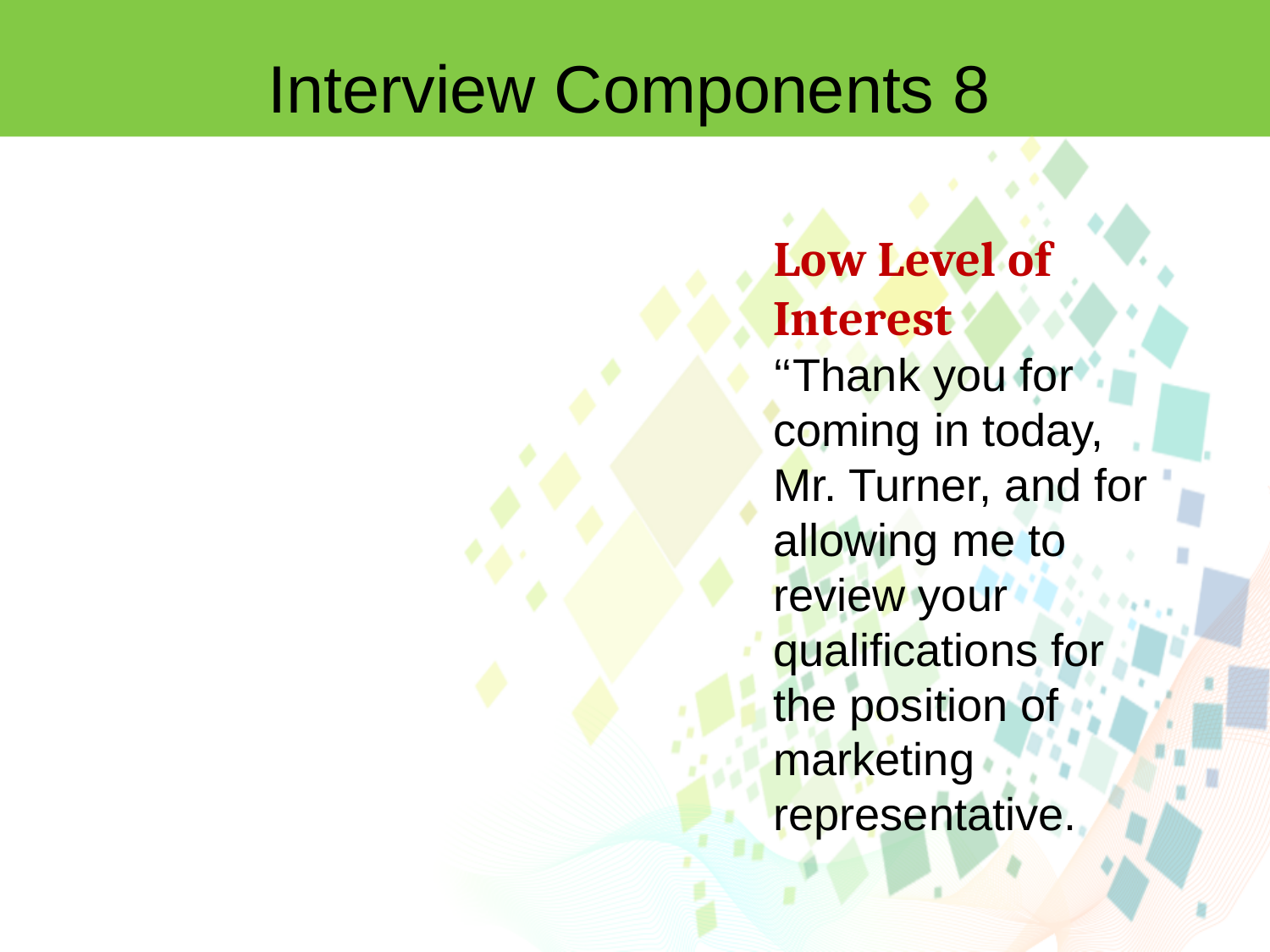

Interview Components 8
Low Level of Interest
‘‘Thank you for coming in today, Mr. Turner, and for allowing me to review your
qualifications for the position of marketing representative.